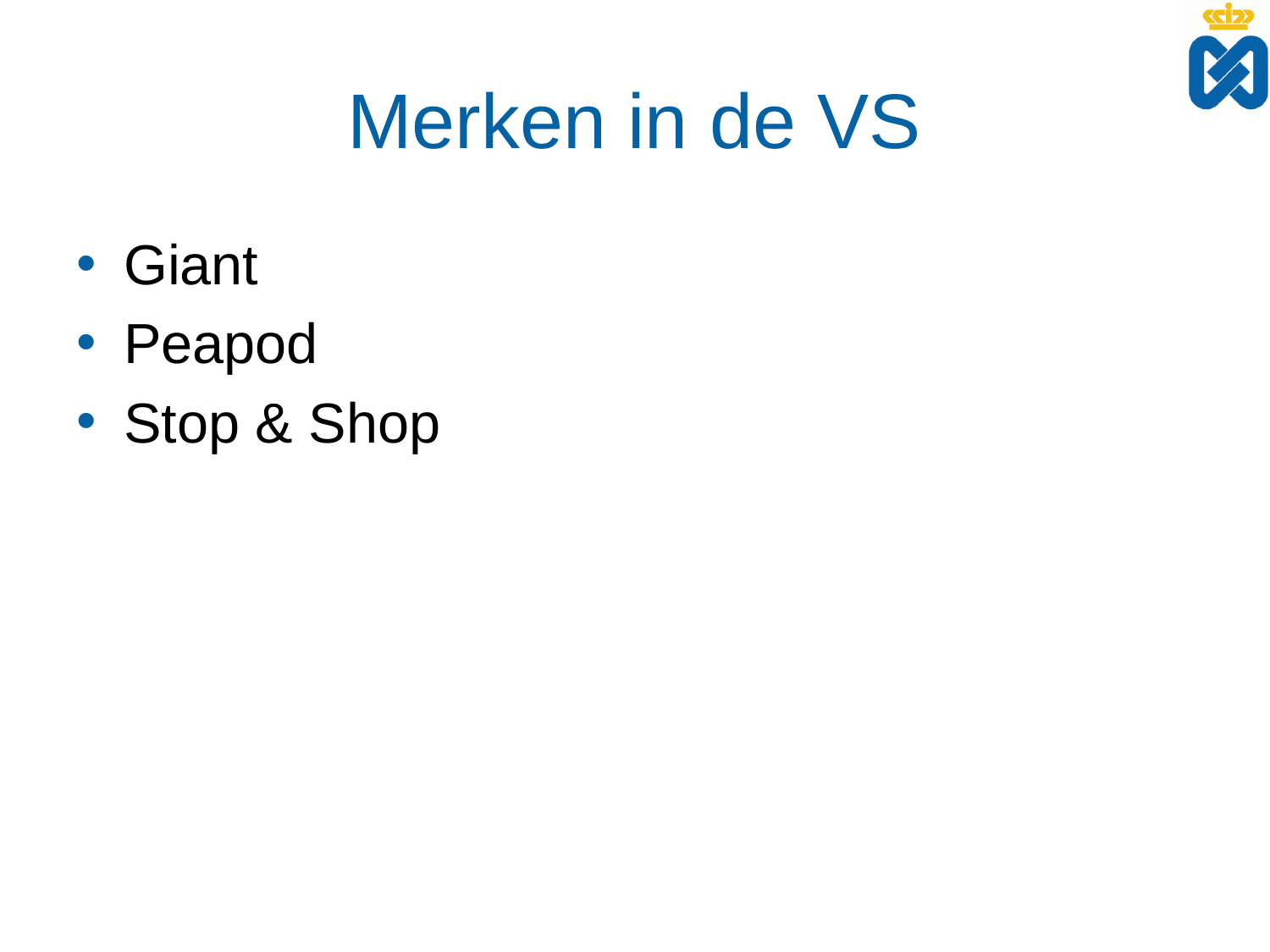

# Merken in de VS
Giant
Peapod
Stop & Shop